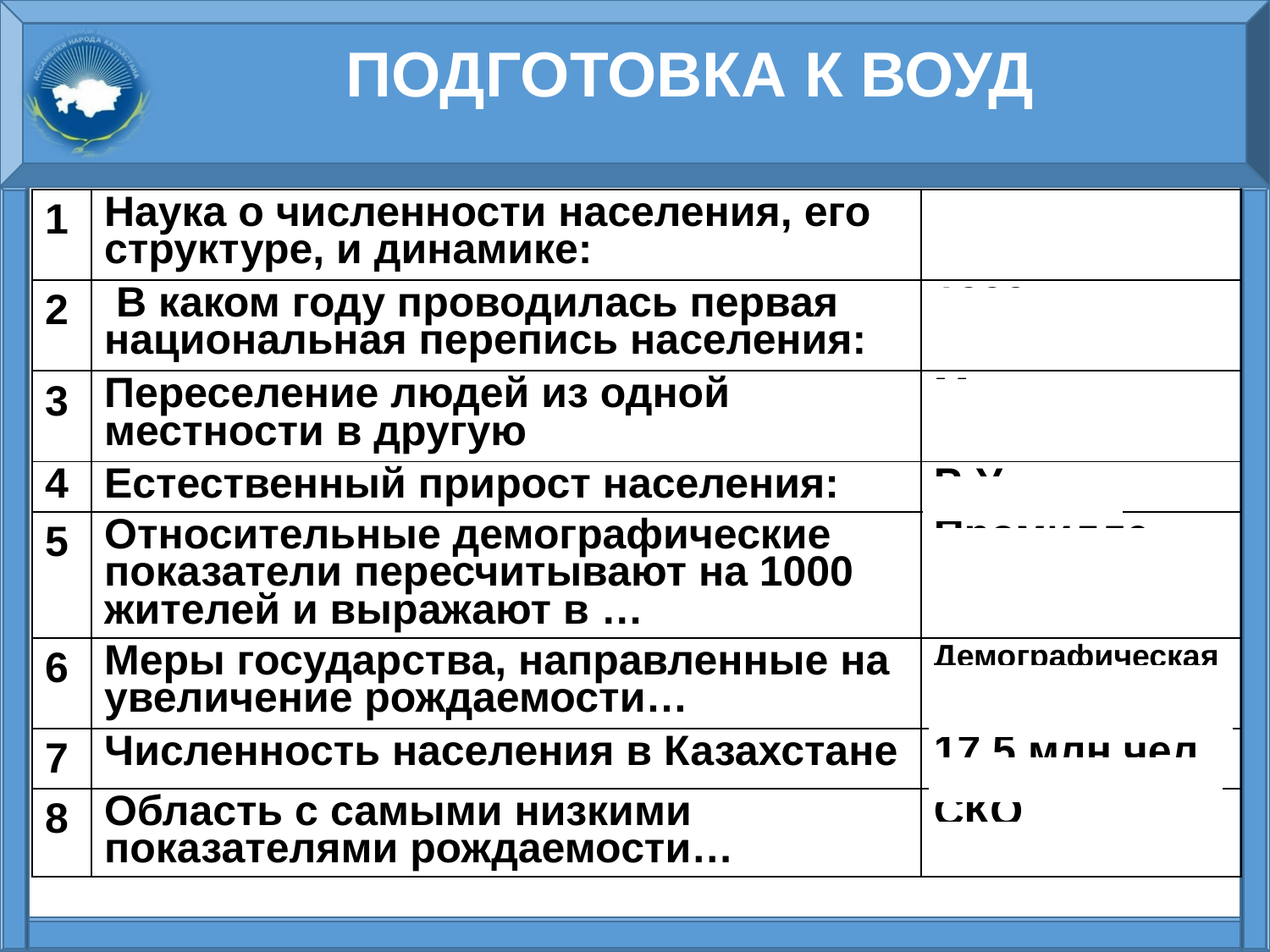

# ПОДГОТОВКА К ВОУД
| 1 | Наука о численности населения, его структуре, и динамике: | Демография |
| --- | --- | --- |
| 2 | В каком году проводилась первая национальная перепись населения: | 1999 |
| 3 | Переселение людей из одной местности в другую | Миграция |
| 4 | Естественный прирост населения: | Р-У |
| 5 | Относительные демографические показатели пересчитывают на 1000 жителей и выражают в … | Промилле |
| 6 | Меры государства, направленные на увеличение рождаемости… | Демографическая политика |
| 7 | Численность населения в Казахстане | 17,5 млн.чел. |
| 8 | Область с самыми низкими показателями рождаемости… | СКО |